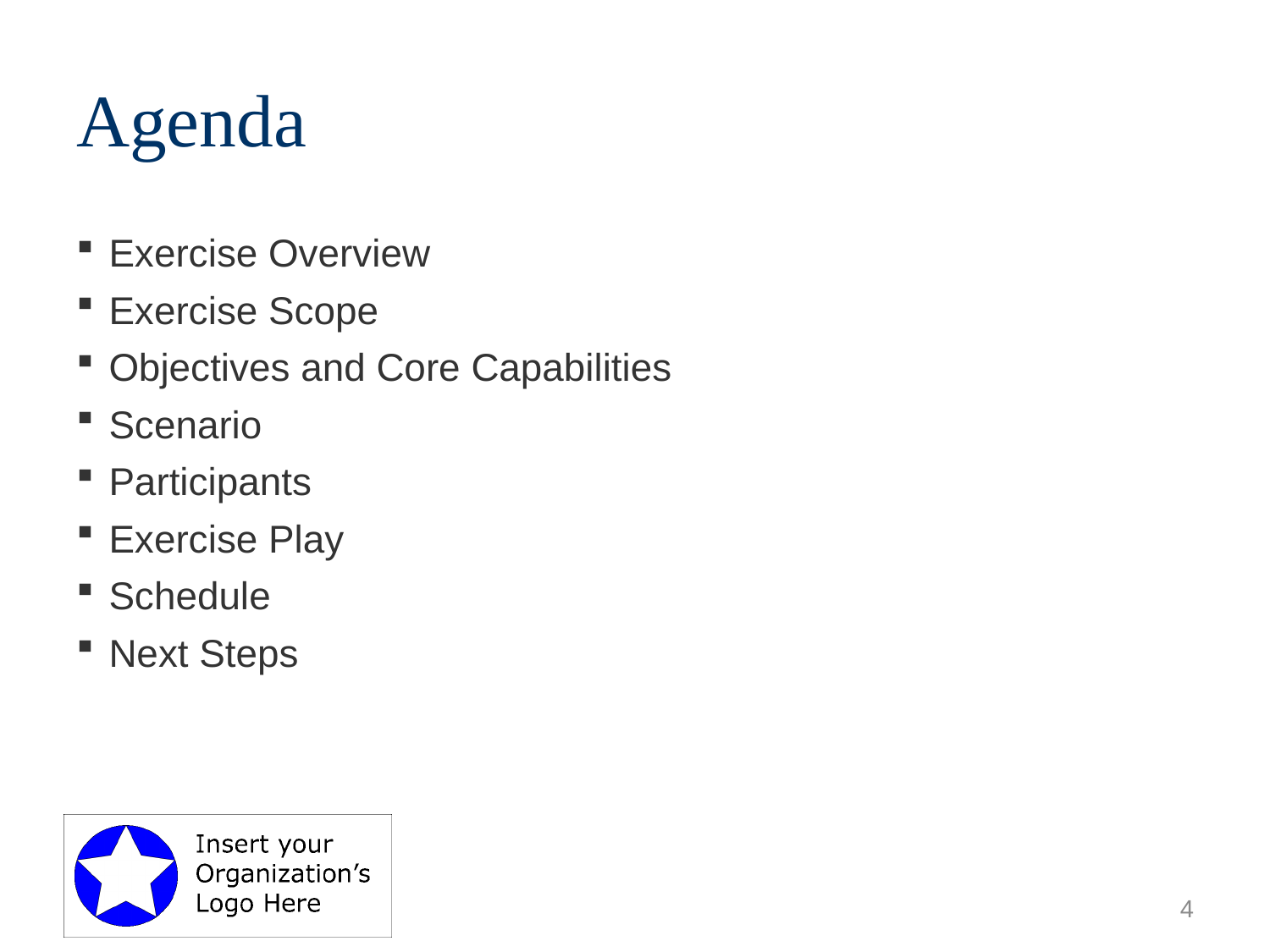

# Agenda
Exercise Overview
Exercise Scope
Objectives and Core Capabilities
Scenario
Participants
Exercise Play
Schedule
Next Steps
4